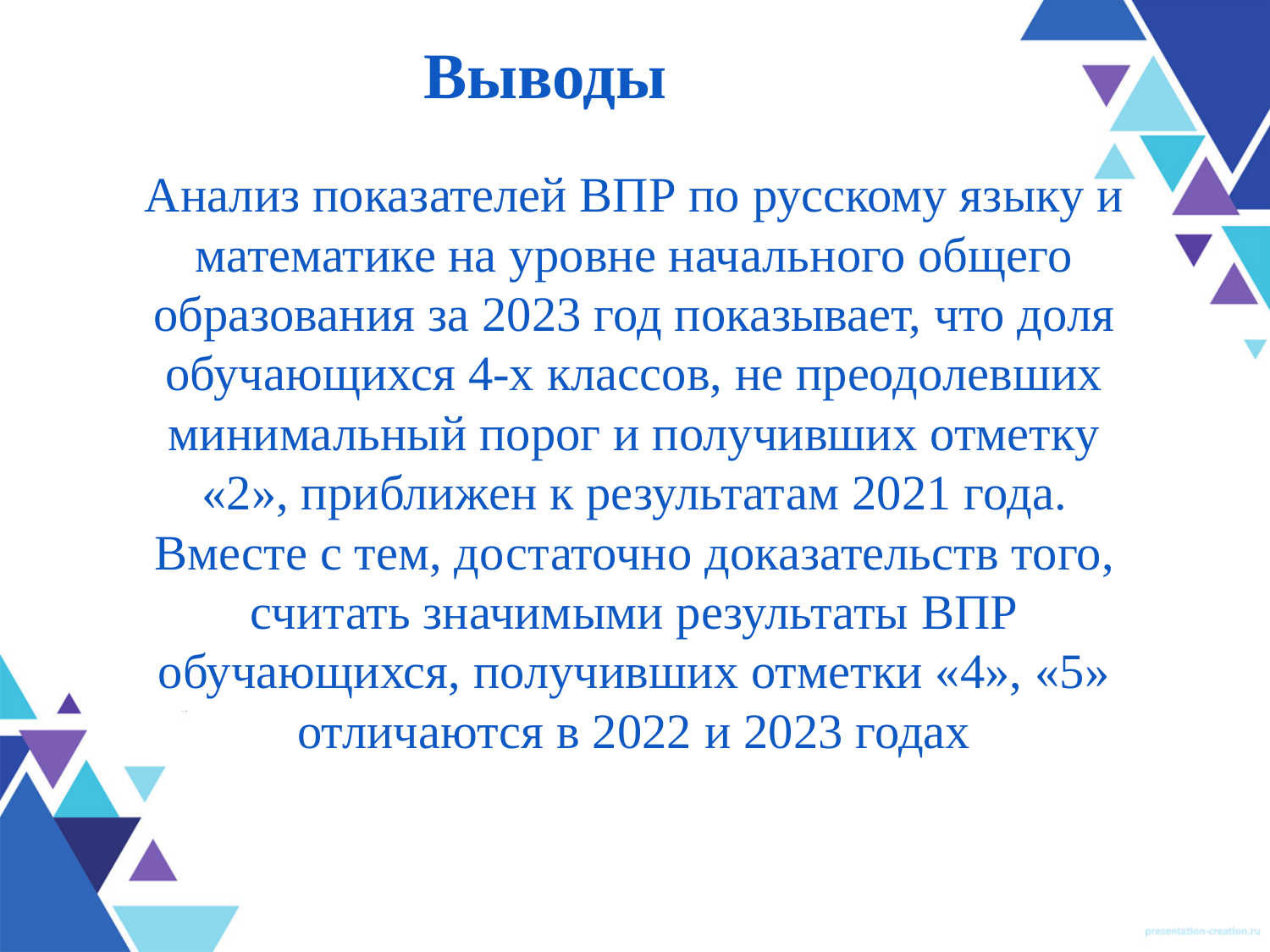

# Выводы
Анализ показателей ВПР по русскому языку и математике на уровне начального общего образования за 2023 год показывает, что доля обучающихся 4-х классов, не преодолевших минимальный порог и получивших отметку «2», приближен к результатам 2021 года. Вместе с тем, достаточно доказательств того, считать значимыми результаты ВПР обучающихся, получивших отметки «4», «5» отличаются в 2022 и 2023 годах